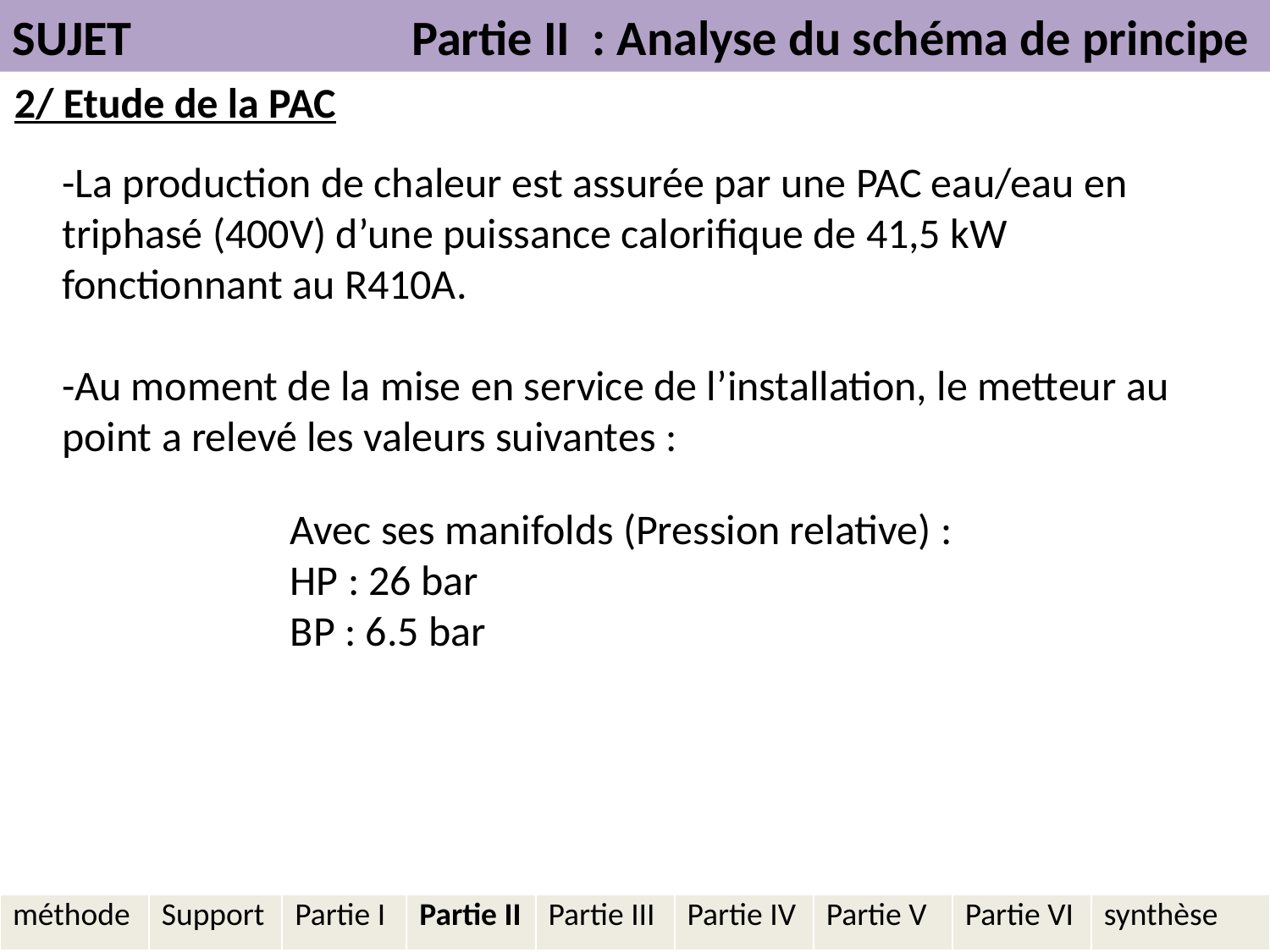

SUJET                         Partie II  : Analyse du schéma de principe
2/ Etude de la PAC
-La production de chaleur est assurée par une PAC eau/eau en triphasé (400V) d’une puissance calorifique de 41,5 kW fonctionnant au R410A.

-Au moment de la mise en service de l’installation, le metteur au point a relevé les valeurs suivantes :
Avec ses manifolds (Pression relative) :
HP : 26 bar
BP : 6.5 bar

| méthode | Support | Partie I | Partie II | Partie III | Partie IV | Partie V | Partie VI | synthèse |
| --- | --- | --- | --- | --- | --- | --- | --- | --- |